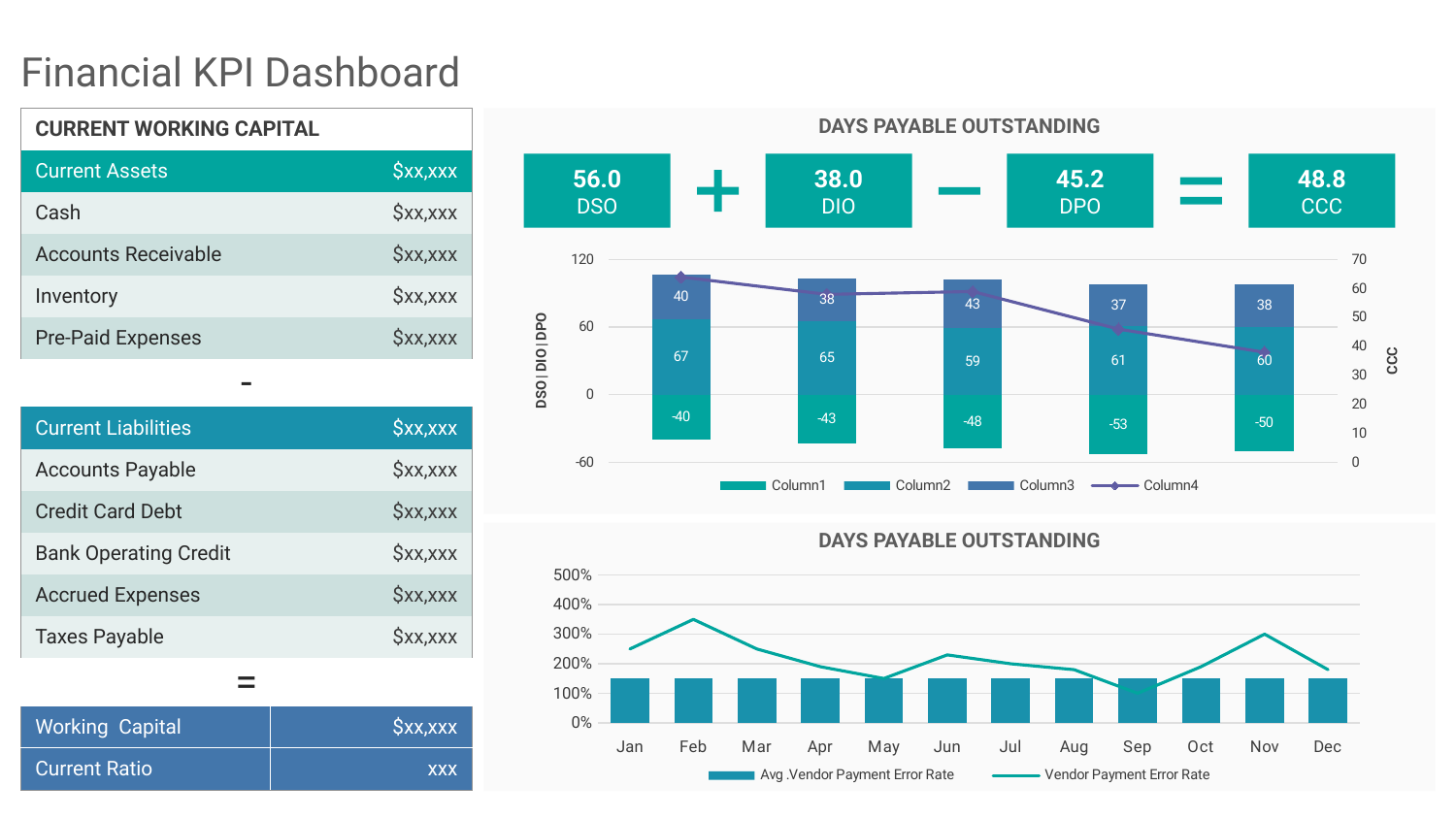

# Financial KPI Dashboard
| CURRENT WORKING CAPITAL |  |
| --- | --- |
| Current Assets | $xx,xxx |
| Cash | $xx,xxx |
| Accounts Receivable | $xx,xxx |
| Inventory | $xx,xxx |
| Pre-Paid Expenses | $xx,xxx |
| - |  |
| Current Liabilities | $xx,xxx |
| Accounts Payable | $xx,xxx |
| Credit Card Debt | $xx,xxx |
| Bank Operating Credit | $xx,xxx |
| Accrued Expenses | $xx,xxx |
| Taxes Payable | $xx,xxx |
| = |  |
| Working Capital | $xx,xxx |
| Current Ratio | xxx |

DAYS PAYABLE OUTSTANDING
56.0
DSO
38.0
DIO
45.2
DPO
48.8
CCC

### Chart

| Category | Column1 | Column2 | Column3 | Column4 |
|---|---|---|---|---|
| 2016 | -40.0 | 67.0 | 40.0 | 64.0 |
| 2017 | -43.0 | 65.0 | 38.0 | 58.0 |
| 2018 | -48.0 | 59.0 | 43.0 | 59.0 |
| 2019 | -53.0 | 61.0 | 37.0 | 46.0 |
| 2020 | -50.0 | 60.0 | 38.0 | 38.0 |
DAYS PAYABLE OUTSTANDING

### Chart

| Category | Avg .Vendor Payment Error Rate | Vendor Payment Error Rate |
|---|---|---|
| Jan | 1.5 | 2.5 |
| Feb | 1.5 | 3.5 |
| Mar | 1.5 | 2.5 |
| Apr | 1.5 | 1.9 |
| May | 1.5 | 1.5 |
| Jun | 1.5 | 2.3 |
| Jul | 1.5 | 2.0 |
| Aug | 1.5 | 1.8 |
| Sep | 1.5 | 1.0 |
| Oct | 1.5 | 1.9 |
| Nov | 1.5 | 3.0 |
| Dec | 1.5 | 1.8 |